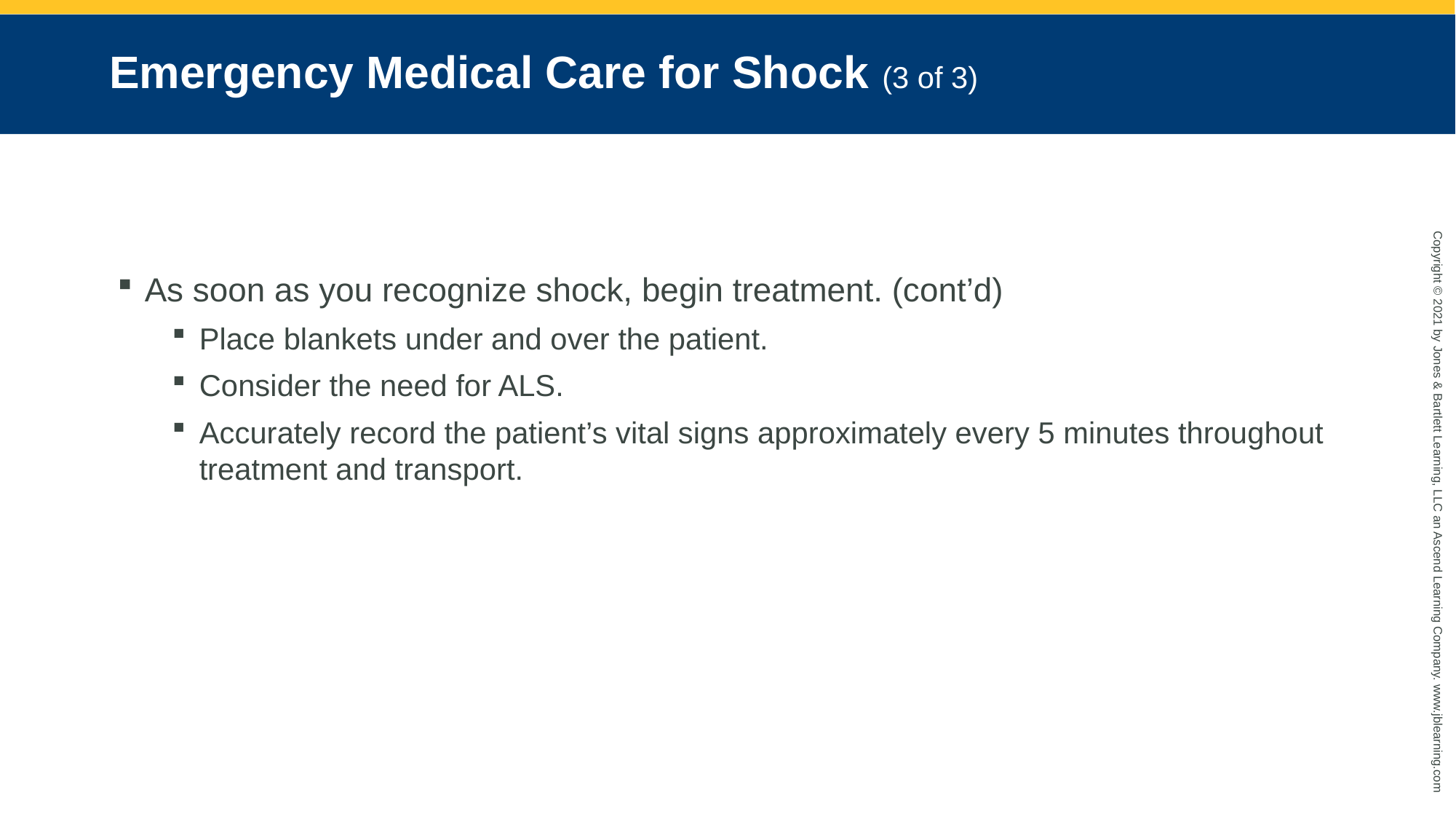

# Emergency Medical Care for Shock (3 of 3)
As soon as you recognize shock, begin treatment. (cont’d)
Place blankets under and over the patient.
Consider the need for ALS.
Accurately record the patient’s vital signs approximately every 5 minutes throughout treatment and transport.